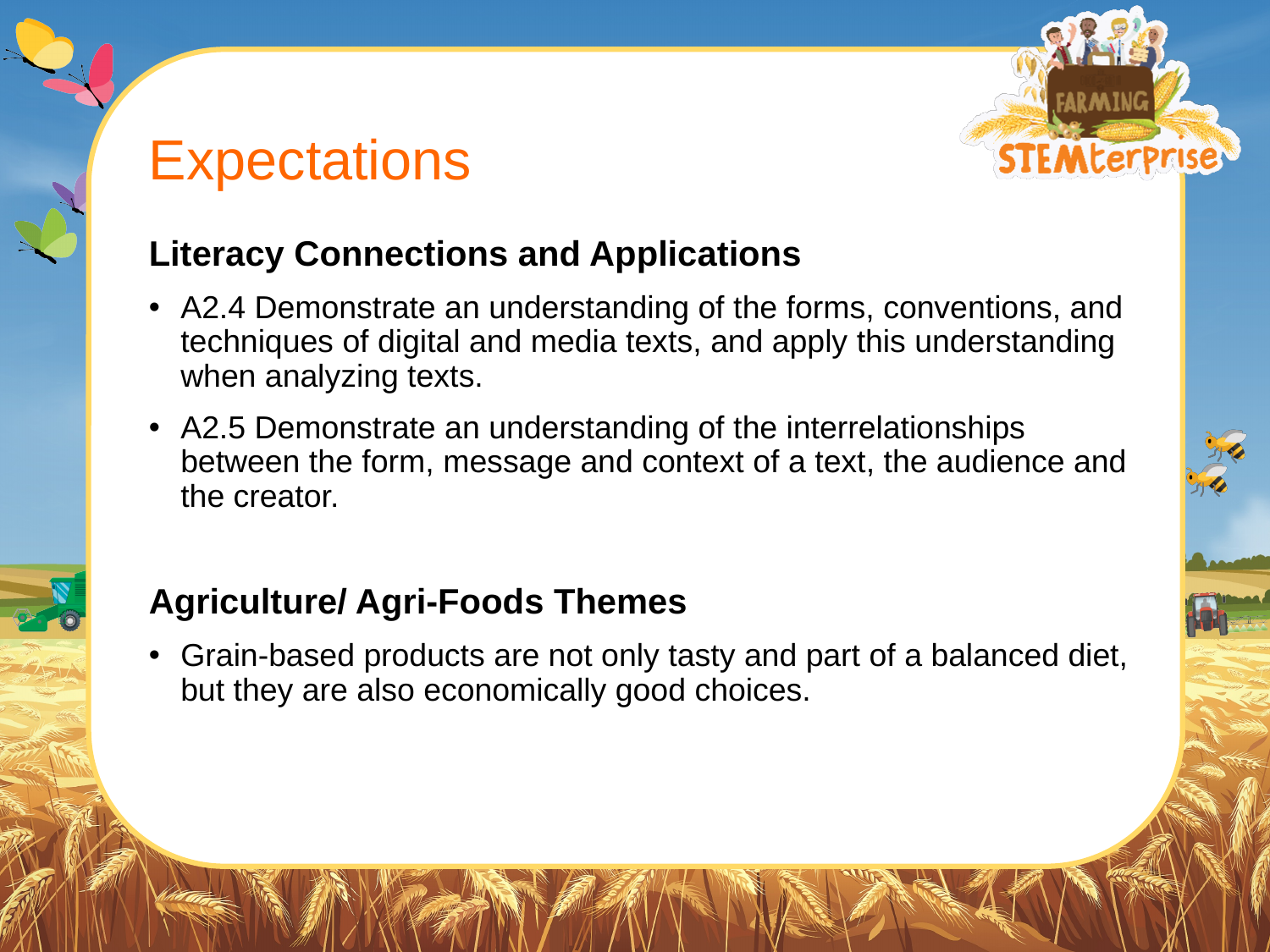

# Expectations
Literacy Connections and Applications
A2.4 Demonstrate an understanding of the forms, conventions, and techniques of digital and media texts, and apply this understanding when analyzing texts.
A2.5 Demonstrate an understanding of the interrelationships between the form, message and context of a text, the audience and the creator.

Agriculture/ Agri-Foods Themes
Grain-based products are not only tasty and part of a balanced diet, but they are also economically good choices.